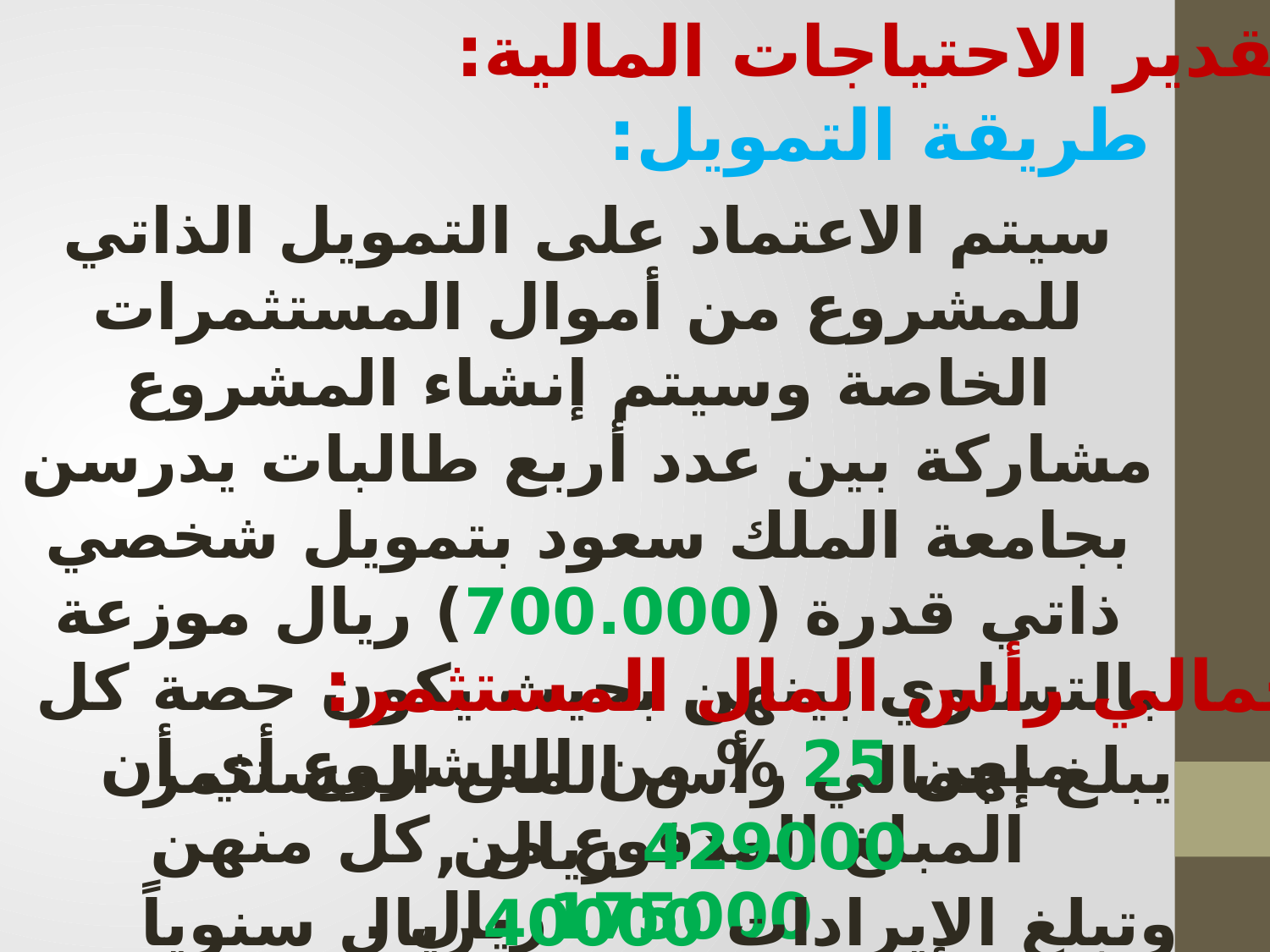

تقدير الاحتياجات المالية:
طريقة التمويل:
سيتم الاعتماد على التمويل الذاتي للمشروع من أموال المستثمرات الخاصة وسيتم إنشاء المشروع مشاركة بين عدد أربع طالبات يدرسن بجامعة الملك سعود بتمويل شخصي ذاتي قدرة (700.000) ريال موزعة بالتساوي بينهن بحيث يكون حصة كل  منهن 25 % من المشروع أي أن المبلغ المدفوع من كل منهن 175000ريال .

إجمالي رأس المال المستثمر:

يبلغ إجمالي رأس المال المستثمر 429000 ريال ,
وتبلغ الإيرادات 40000ريال سنوياً